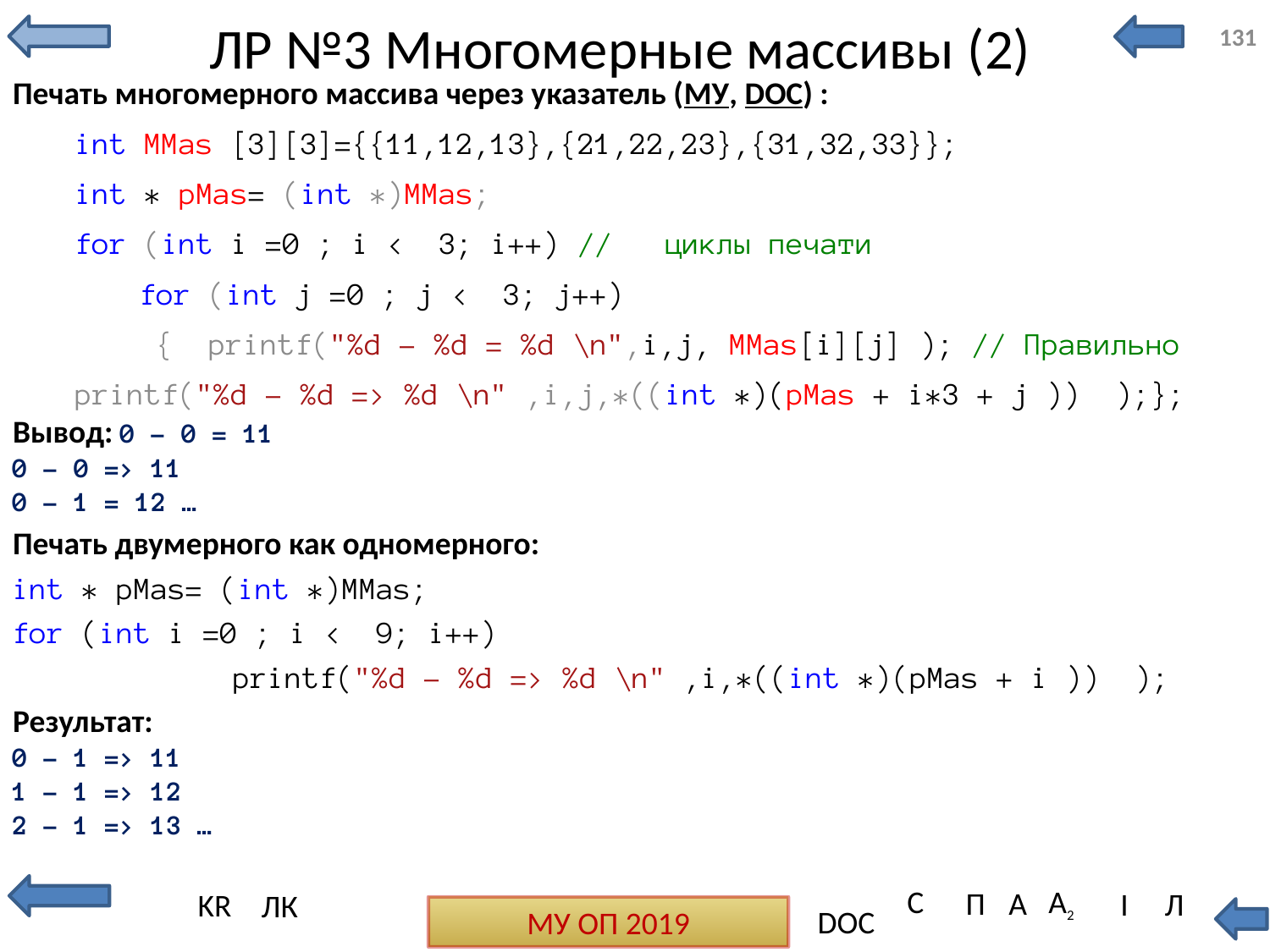

# ЛР №3 Многомерные массивы (2)
131
Печать многомерного массива через указатель (МУ, DOC) :
int MMas [3][3]={{11,12,13},{21,22,23},{31,32,33}};
int * pMas= (int *)MMas;
for (int i =0 ; i <  3; i++) //   циклы печати
	for (int j =0 ; j <  3; j++)
	 {  printf("%d - %d = %d \n",i,j, MMas[i][j] ); // Правильно
printf("%d - %d => %d \n" ,i,j,*((int *)(pMas + i*3 + j ))  );};
Вывод: 0 - 0 = 11
0 - 0 => 11
0 - 1 = 12 …
Печать двумерного как одномерного:
int * pMas= (int *)MMas;
for (int i =0 ; i <  9; i++)
        printf("%d - %d => %d \n" ,i,*((int *)(pMas + i ))  );
Результат:
0 - 1 => 11
1 - 1 => 12
2 - 1 => 13 …